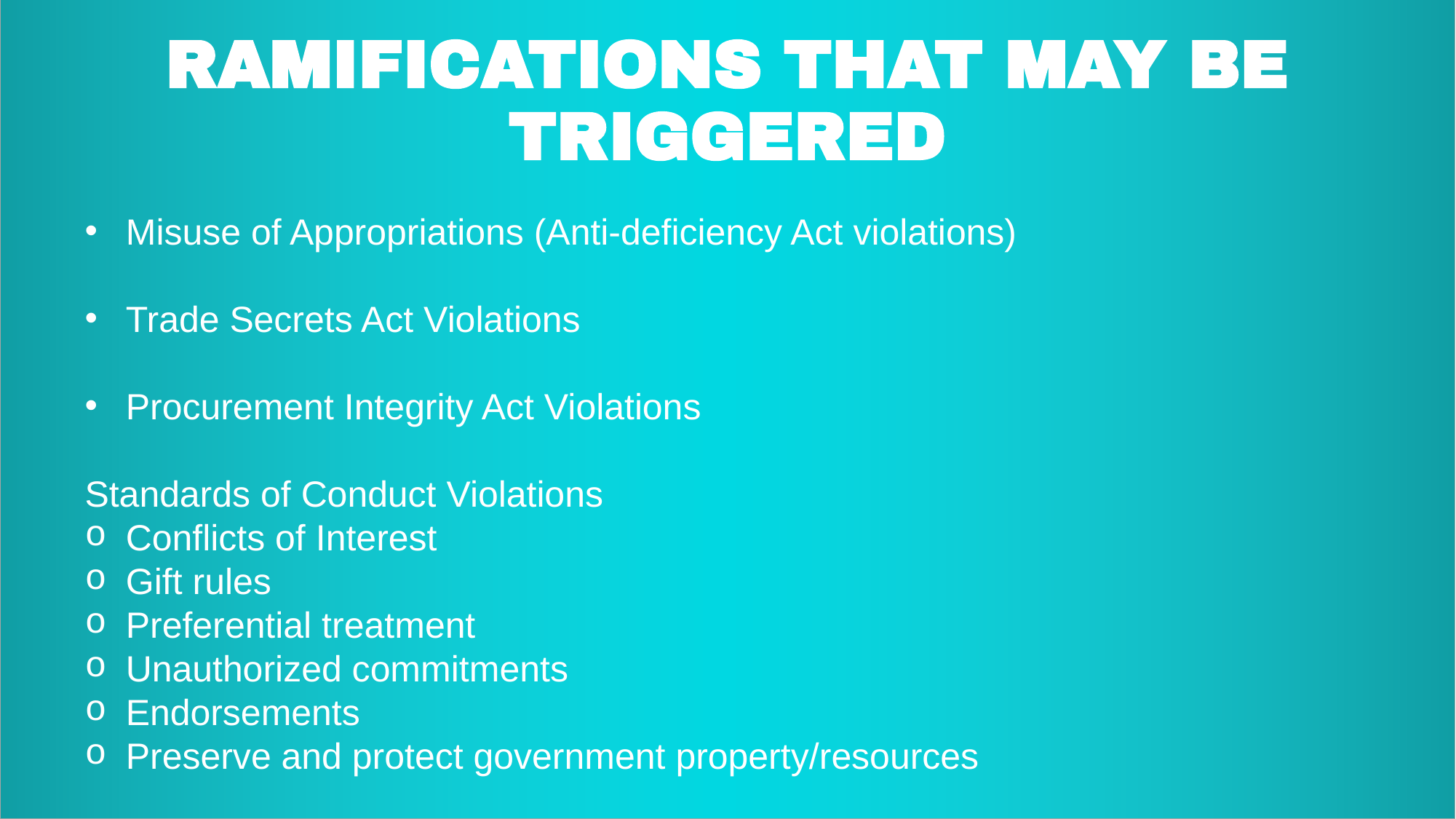

RAMIFICATIONS THAT MAY BE TRIGGERED
Misuse of Appropriations (Anti-deficiency Act violations)
Trade Secrets Act Violations
Procurement Integrity Act Violations
Standards of Conduct Violations
Conflicts of Interest
Gift rules
Preferential treatment
Unauthorized commitments
Endorsements
Preserve and protect government property/resources